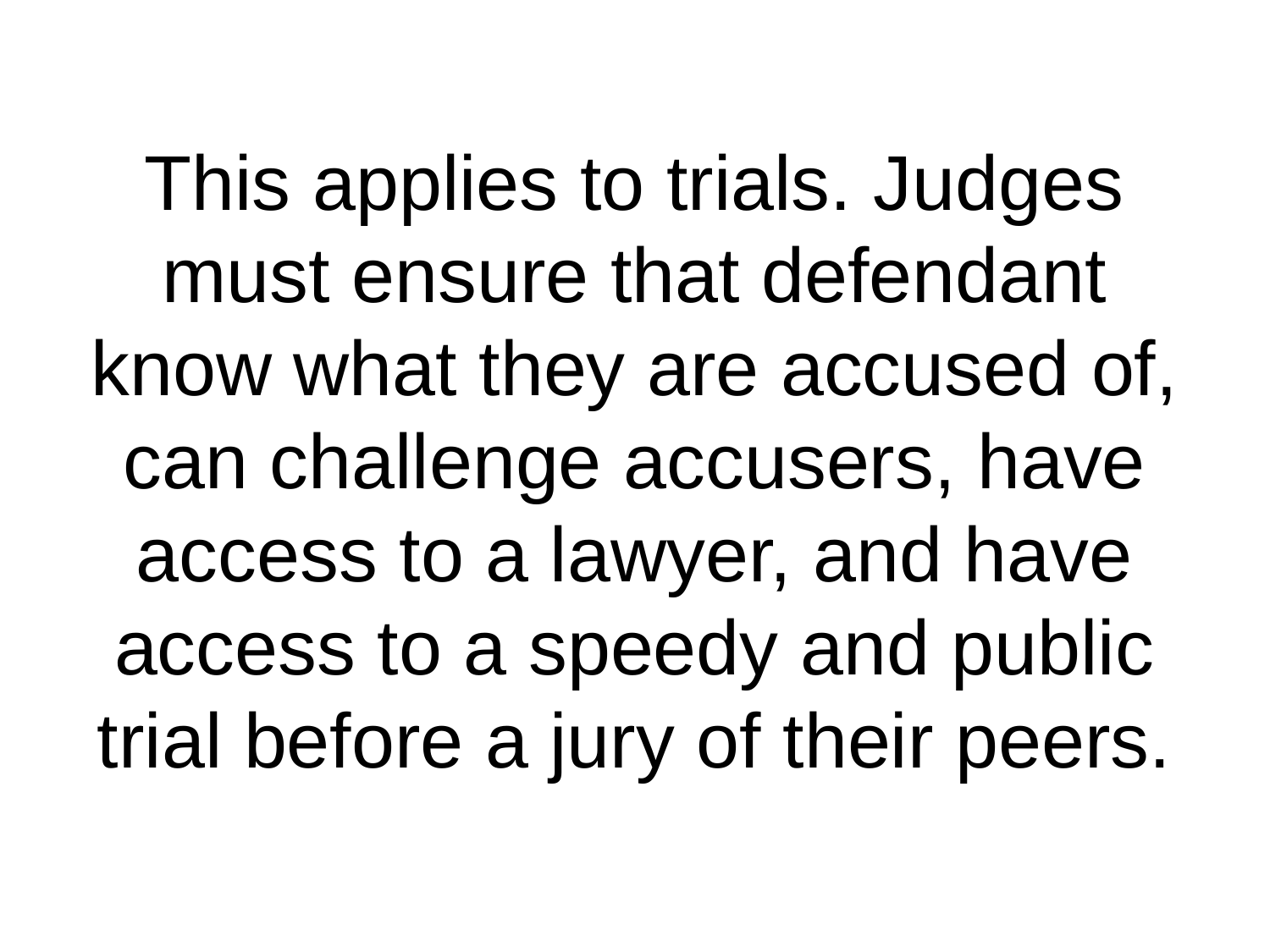

# This applies to trials. Judges must ensure that defendant know what they are accused of, can challenge accusers, have access to a lawyer, and have access to a speedy and public trial before a jury of their peers.